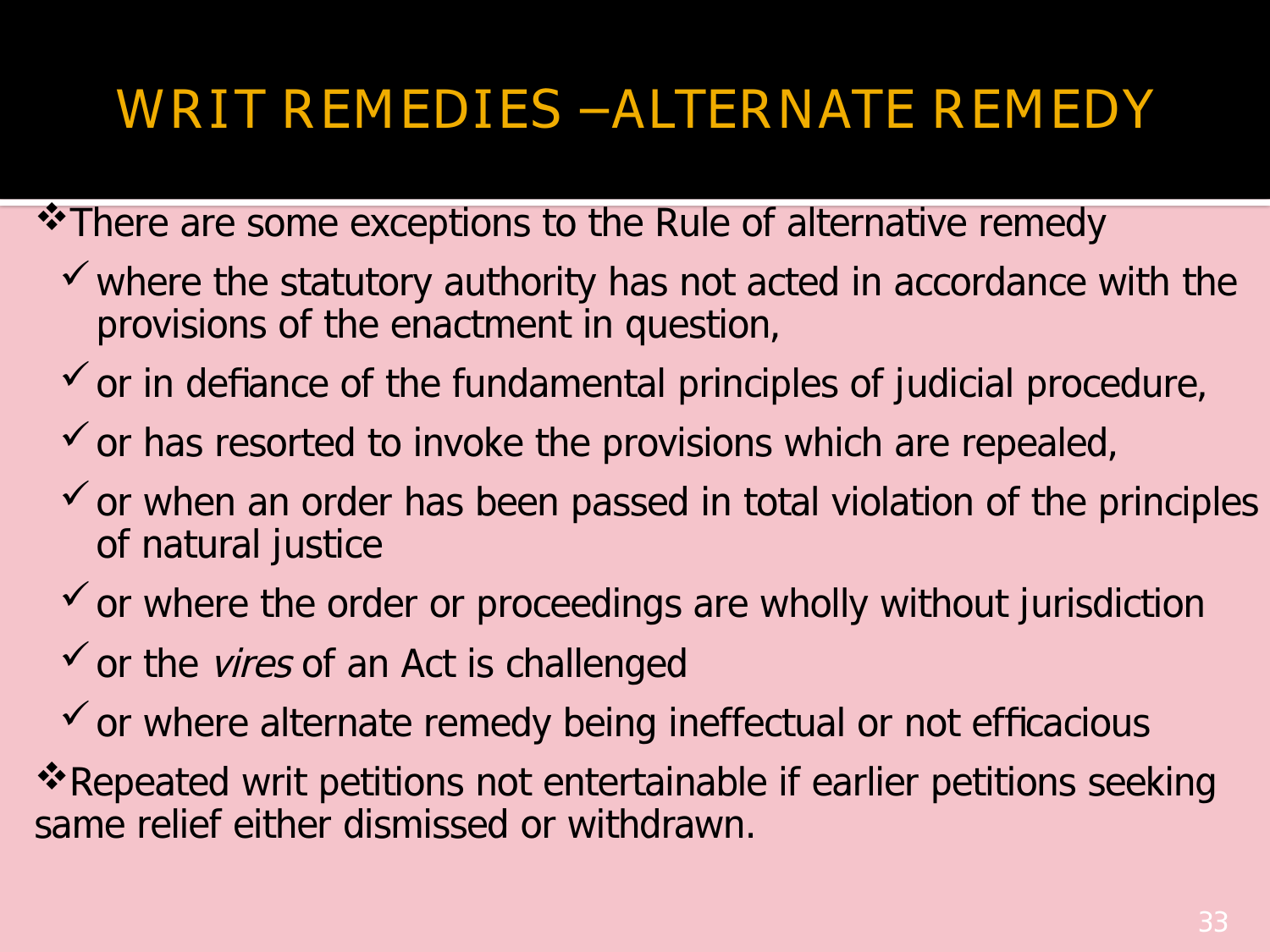

# WRIT REMEDIES –ALTERNATE REMEDY
There are some exceptions to the Rule of alternative remedy
where the statutory authority has not acted in accordance with the provisions of the enactment in question,
or in defiance of the fundamental principles of judicial procedure,
or has resorted to invoke the provisions which are repealed,
or when an order has been passed in total violation of the principles of natural justice
or where the order or proceedings are wholly without jurisdiction
or the vires of an Act is challenged
or where alternate remedy being ineffectual or not efficacious
Repeated writ petitions not entertainable if earlier petitions seeking same relief either dismissed or withdrawn.

33